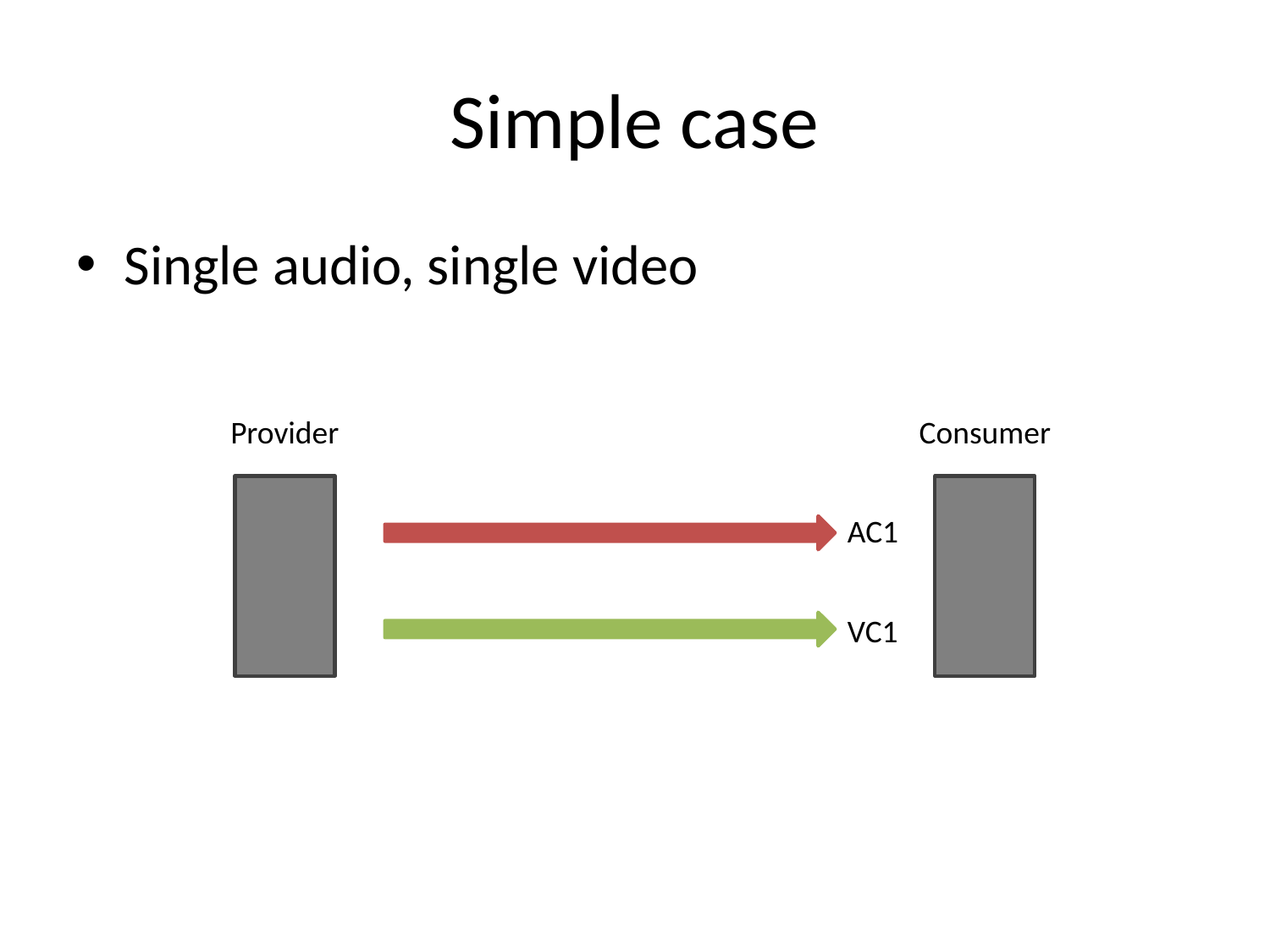

# Simple case
Single audio, single video
Provider
Consumer

AC1

VC1